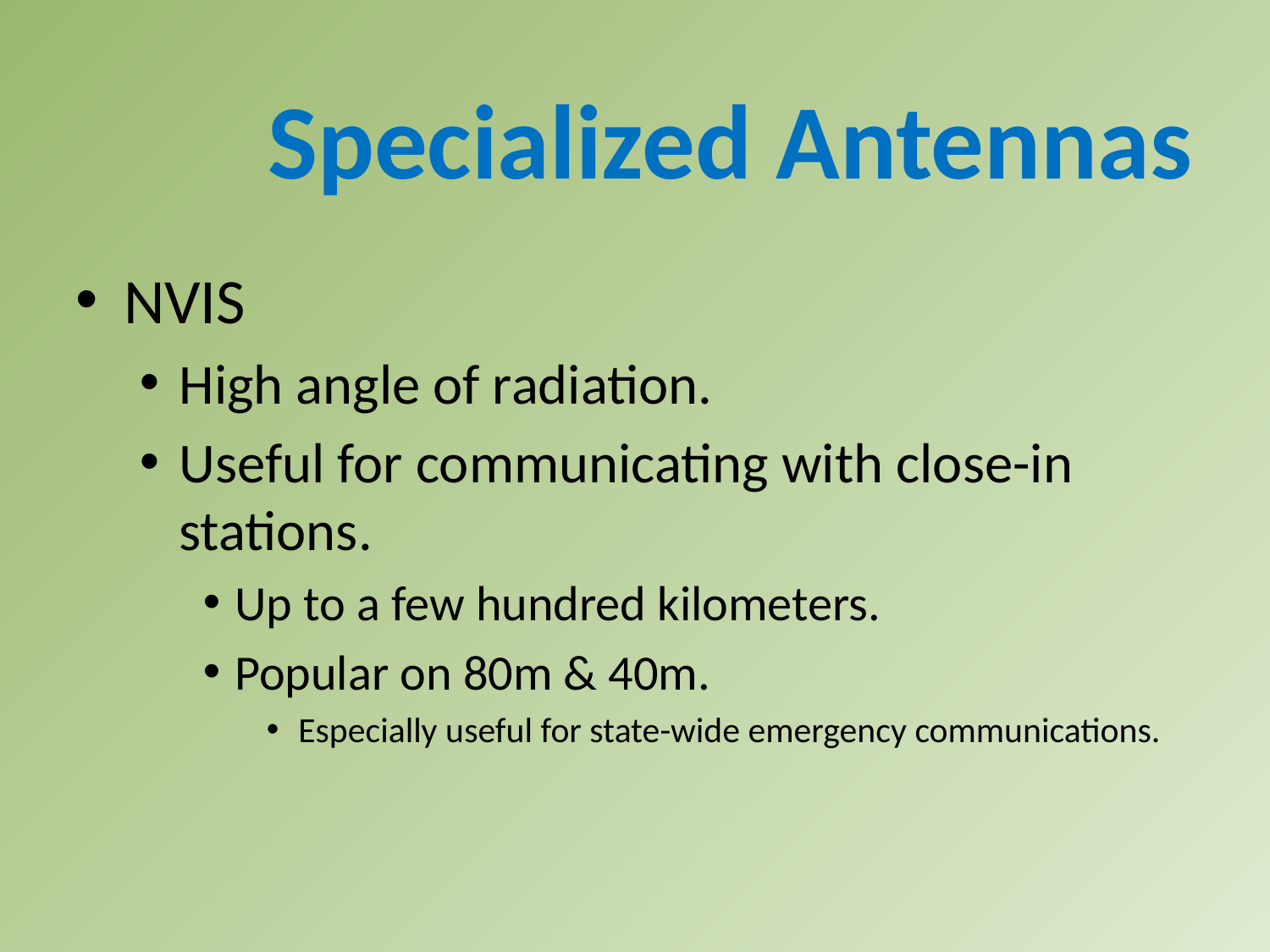

Specialized Antennas
NVIS
High angle of radiation.
Useful for communicating with close-in stations.
Up to a few hundred kilometers.
Popular on 80m & 40m.
Especially useful for state-wide emergency communications.